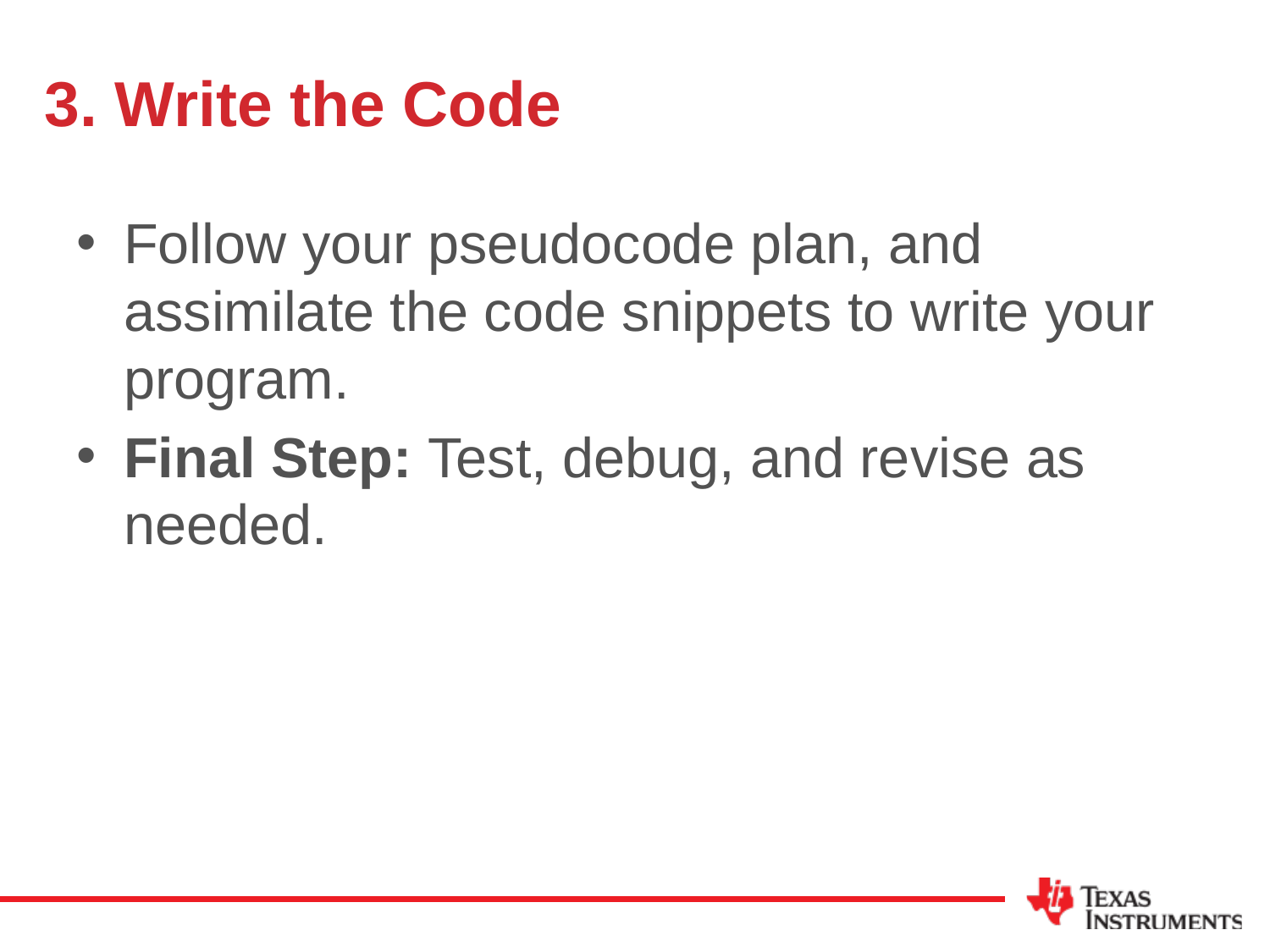

# 3. Write the Code
Follow your pseudocode plan, and assimilate the code snippets to write your program.
Final Step: Test, debug, and revise as needed.